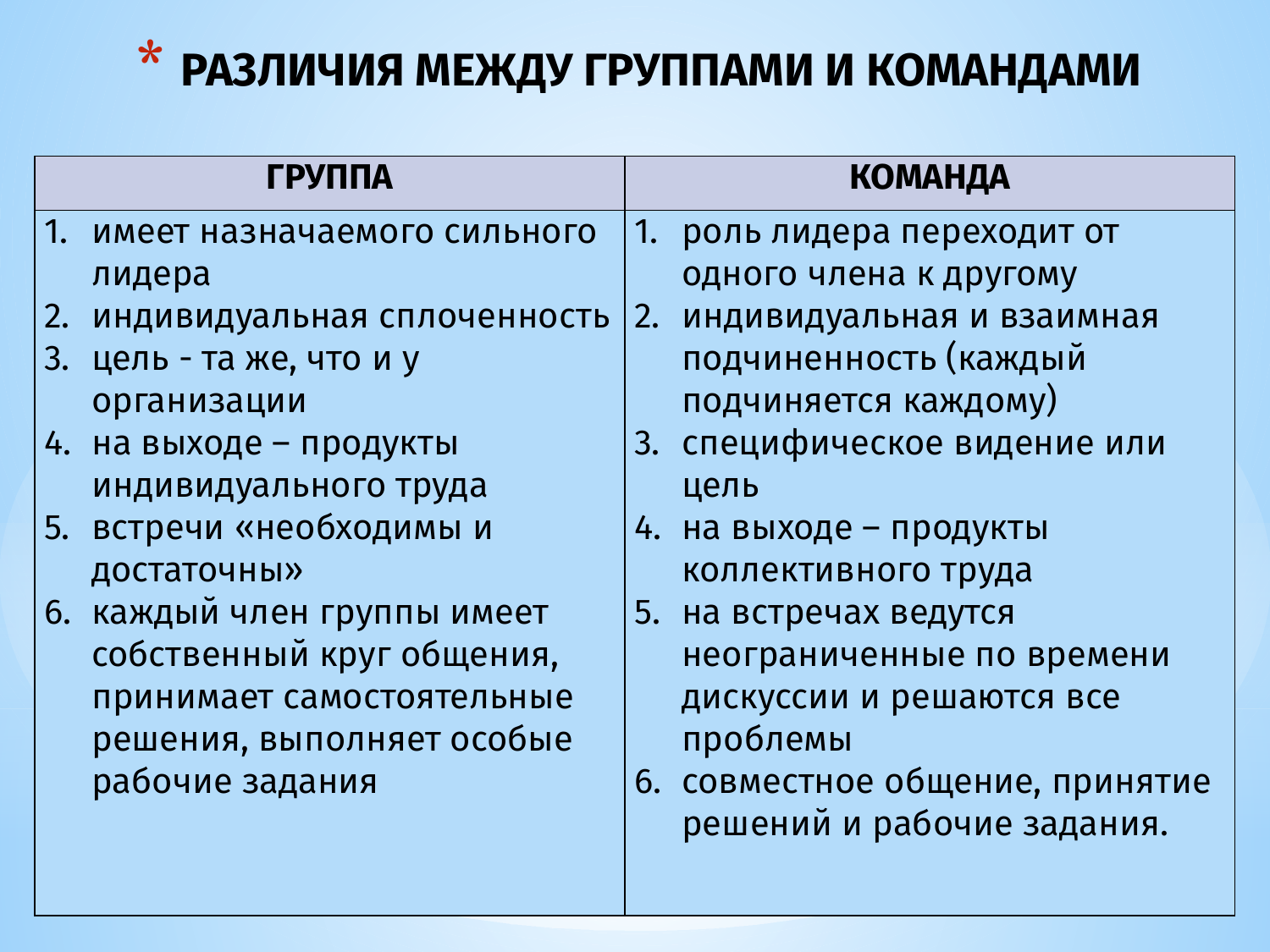

# РАЗЛИЧИЯ МЕЖДУ ГРУППАМИ И КОМАНДАМИ
| ГРУППА | КОМАНДА |
| --- | --- |
| имеет назначаемого сильного лидера индивидуальная сплоченность цель - та же, что и у организации на выходе – продукты индивидуального труда встречи «необходимы и достаточны» каждый член группы имеет собственный круг общения, принимает самостоятельные решения, выполняет особые рабочие задания | роль лидера переходит от одного члена к другому индивидуальная и взаимная подчиненность (каждый подчиняется каждому) специфическое видение или цель на выходе – продукты коллективного труда на встречах ведутся неограниченные по времени дискуссии и решаются все проблемы совместное общение, принятие решений и рабочие задания. |